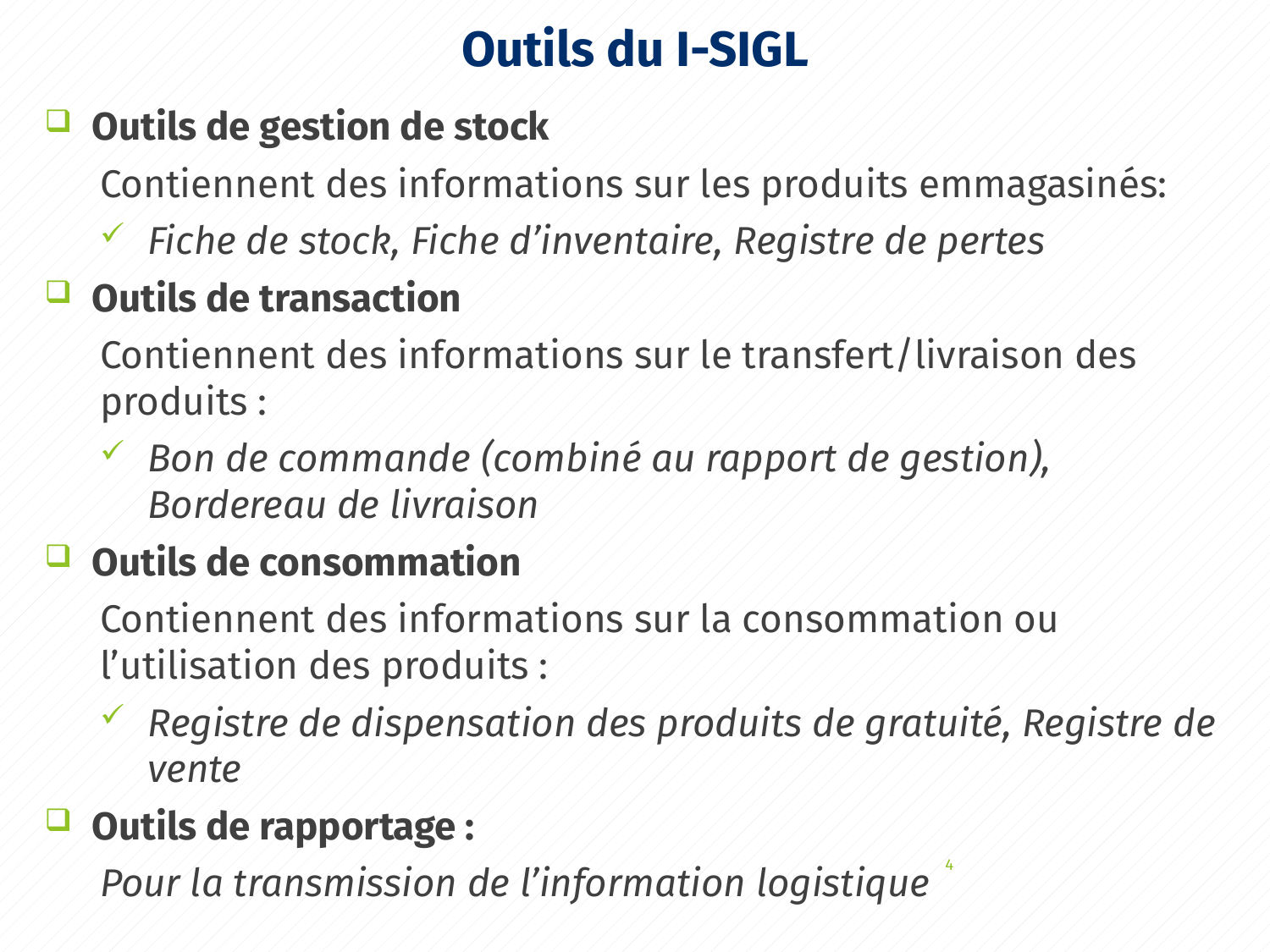

# Outils du I-SIGL
Outils de gestion de stock
Contiennent des informations sur les produits emmagasinés:
Fiche de stock, Fiche d’inventaire, Registre de pertes
Outils de transaction
Contiennent des informations sur le transfert/livraison des produits :
Bon de commande (combiné au rapport de gestion), Bordereau de livraison
Outils de consommation
Contiennent des informations sur la consommation ou l’utilisation des produits :
Registre de dispensation des produits de gratuité, Registre de vente
Outils de rapportage :
Pour la transmission de l’information logistique
4